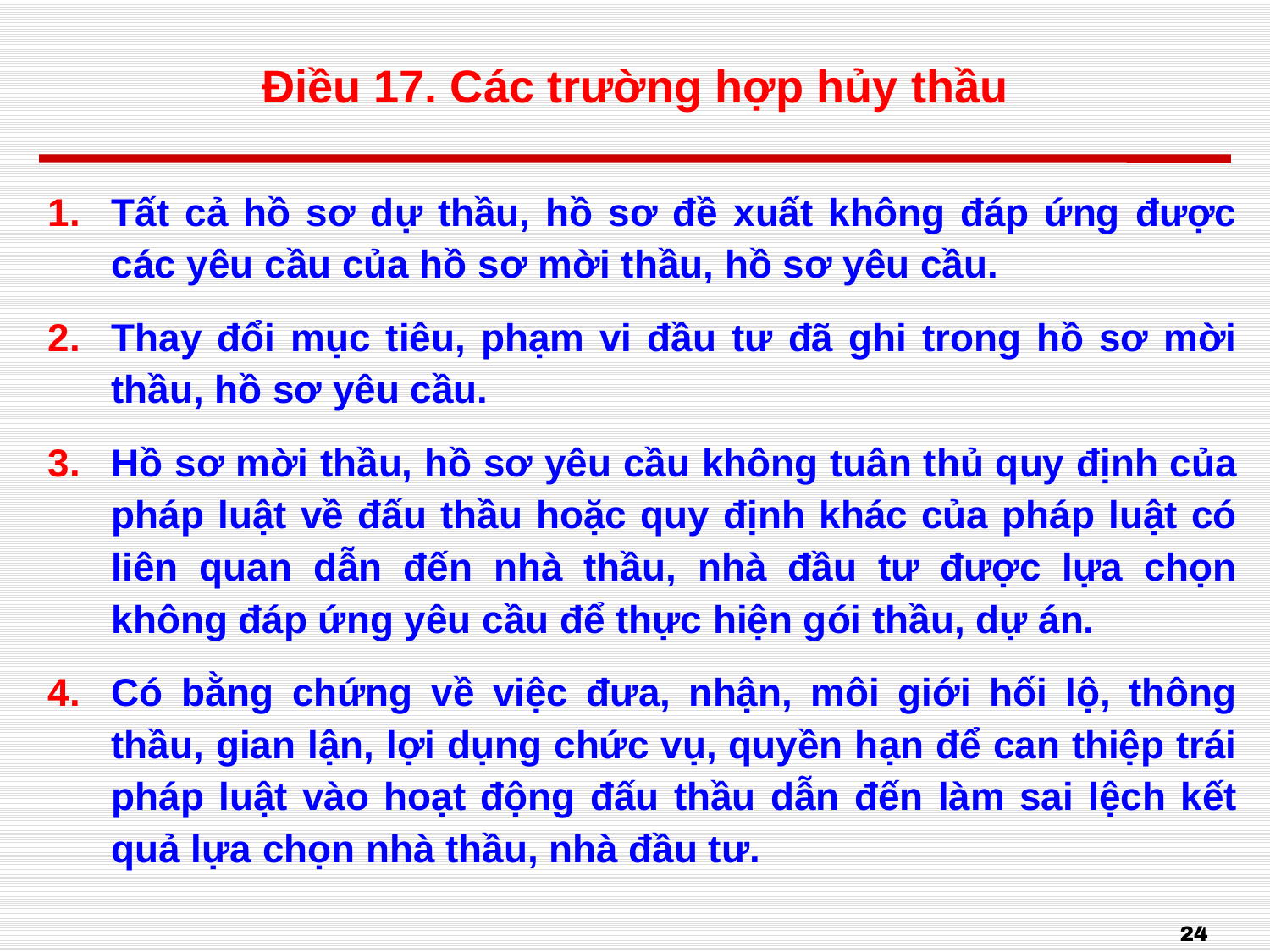

# Điều 17. Các trường hợp hủy thầu
Tất cả hồ sơ dự thầu, hồ sơ đề xuất không đáp ứng được các yêu cầu của hồ sơ mời thầu, hồ sơ yêu cầu.
Thay đổi mục tiêu, phạm vi đầu tư đã ghi trong hồ sơ mời thầu, hồ sơ yêu cầu.
Hồ sơ mời thầu, hồ sơ yêu cầu không tuân thủ quy định của pháp luật về đấu thầu hoặc quy định khác của pháp luật có liên quan dẫn đến nhà thầu, nhà đầu tư được lựa chọn không đáp ứng yêu cầu để thực hiện gói thầu, dự án.
Có bằng chứng về việc đưa, nhận, môi giới hối lộ, thông thầu, gian lận, lợi dụng chức vụ, quyền hạn để can thiệp trái pháp luật vào hoạt động đấu thầu dẫn đến làm sai lệch kết quả lựa chọn nhà thầu, nhà đầu tư.